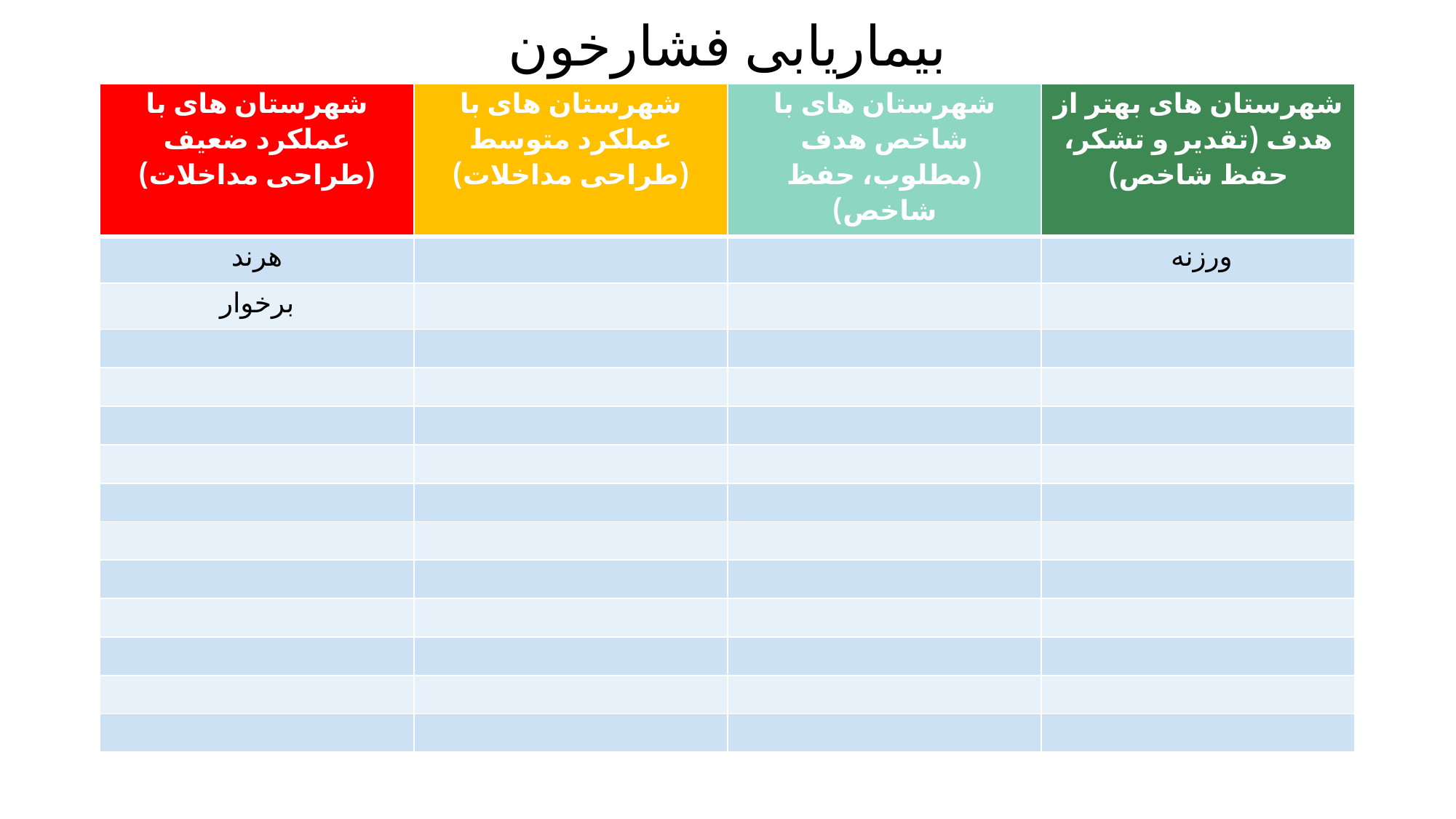

# بیماریابی فشارخون
| شهرستان های با عملکرد ضعیف (طراحی مداخلات) | شهرستان های با عملکرد متوسط (طراحی مداخلات) | شهرستان های با شاخص هدف (مطلوب، حفظ شاخص) | شهرستان های بهتر از هدف (تقدیر و تشکر، حفظ شاخص) |
| --- | --- | --- | --- |
| هرند |  |  | ورزنه |
| برخوار |  |  |  |
|  |  |  |  |
|  |  |  |  |
|  |  |  |  |
|  |  |  |  |
|  |  |  |  |
|  |  |  |  |
|  |  |  |  |
|  |  |  |  |
|  |  |  |  |
|  |  |  |  |
|  |  |  |  |